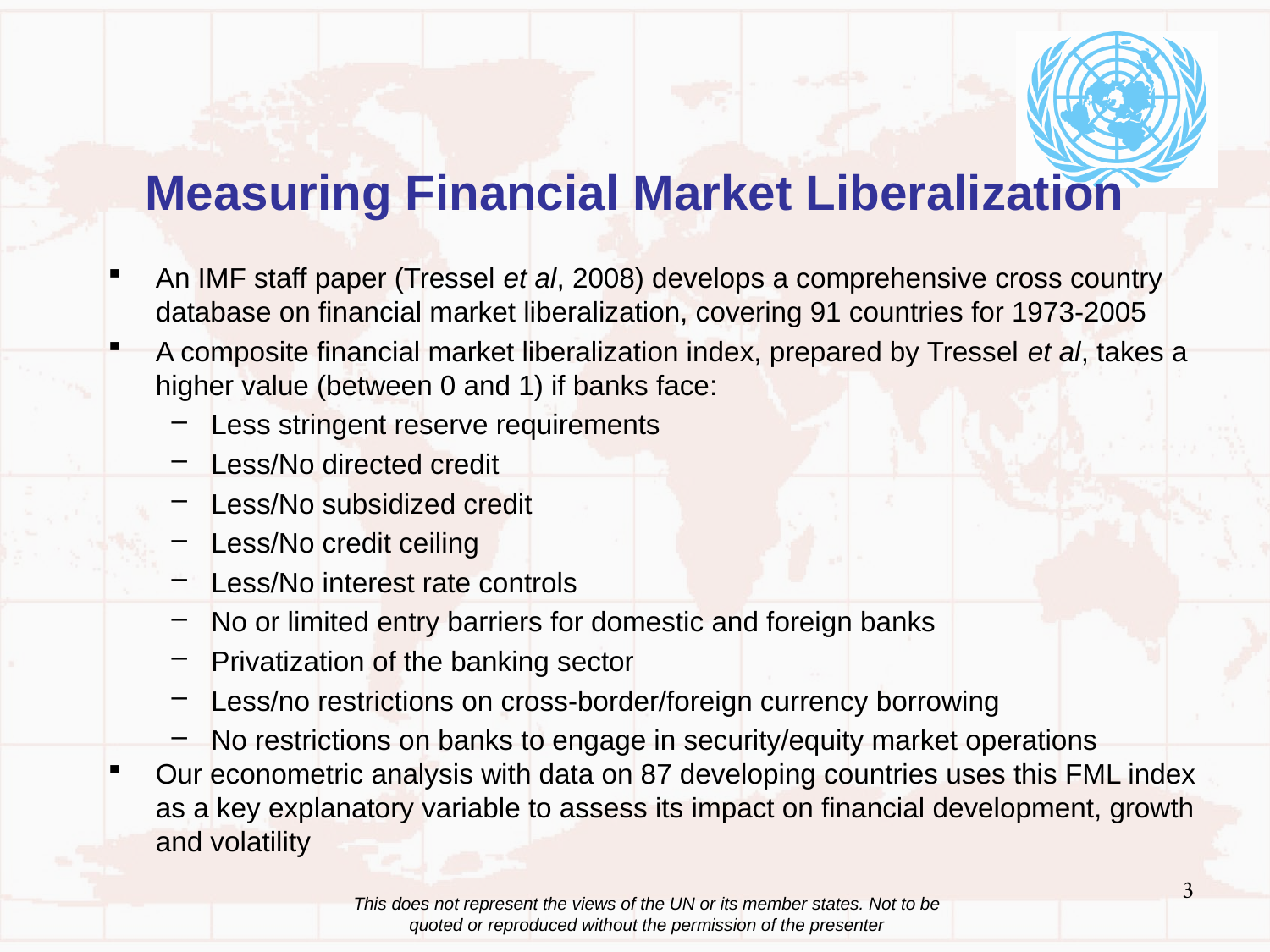

# Measuring Financial Market Liberalization
An IMF staff paper (Tressel et al, 2008) develops a comprehensive cross country database on financial market liberalization, covering 91 countries for 1973-2005
A composite financial market liberalization index, prepared by Tressel et al, takes a higher value (between 0 and 1) if banks face:
Less stringent reserve requirements
Less/No directed credit
Less/No subsidized credit
Less/No credit ceiling
Less/No interest rate controls
No or limited entry barriers for domestic and foreign banks
Privatization of the banking sector
Less/no restrictions on cross-border/foreign currency borrowing
No restrictions on banks to engage in security/equity market operations
Our econometric analysis with data on 87 developing countries uses this FML index as a key explanatory variable to assess its impact on financial development, growth and volatility

3
This does not represent the views of the UN or its member states. Not to be quoted or reproduced without the permission of the presenter